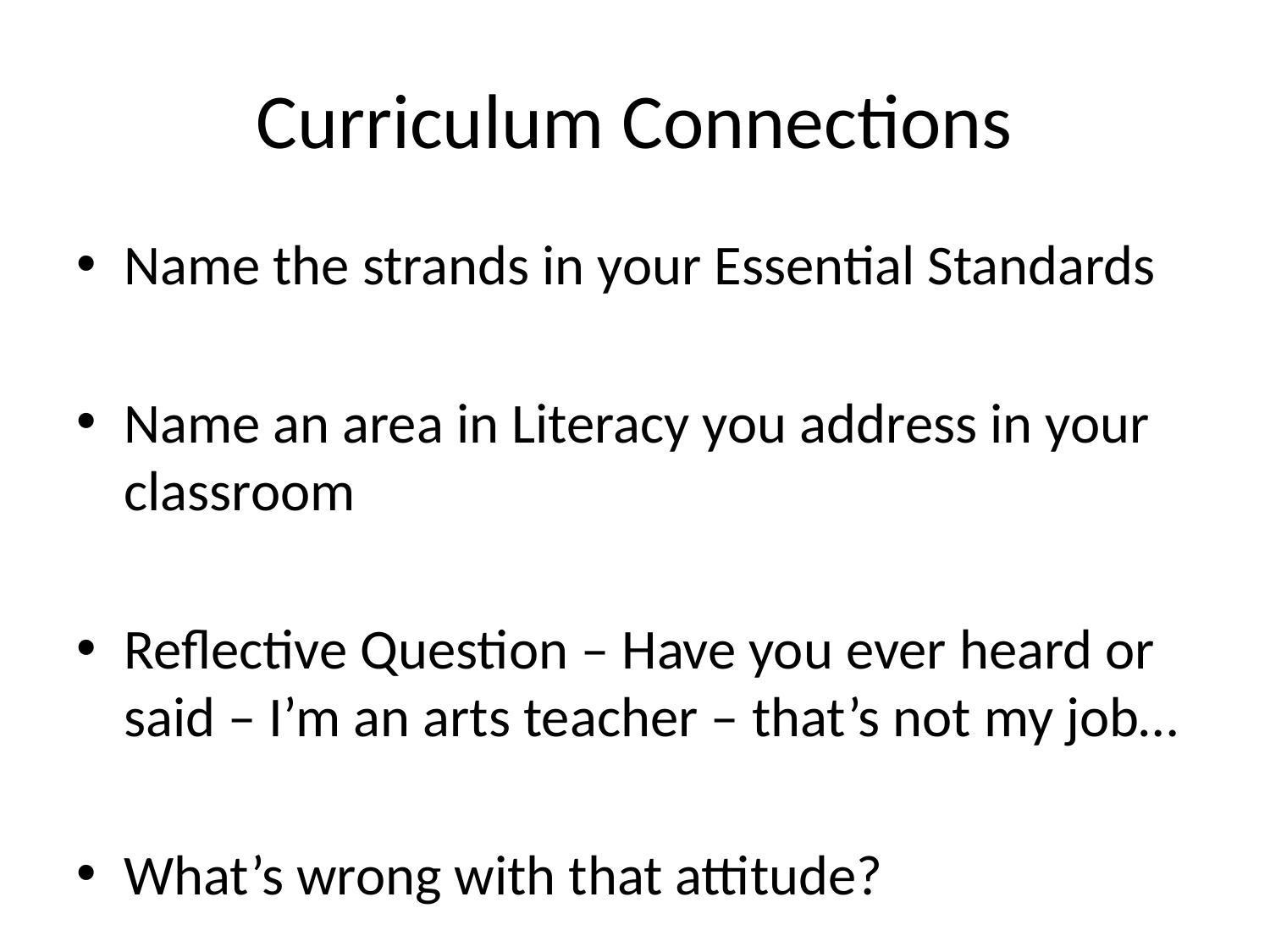

# Curriculum Connections
Name the strands in your Essential Standards

Name an area in Literacy you address in your classroom

Reflective Question – Have you ever heard or said – I’m an arts teacher – that’s not my job…

What’s wrong with that attitude?